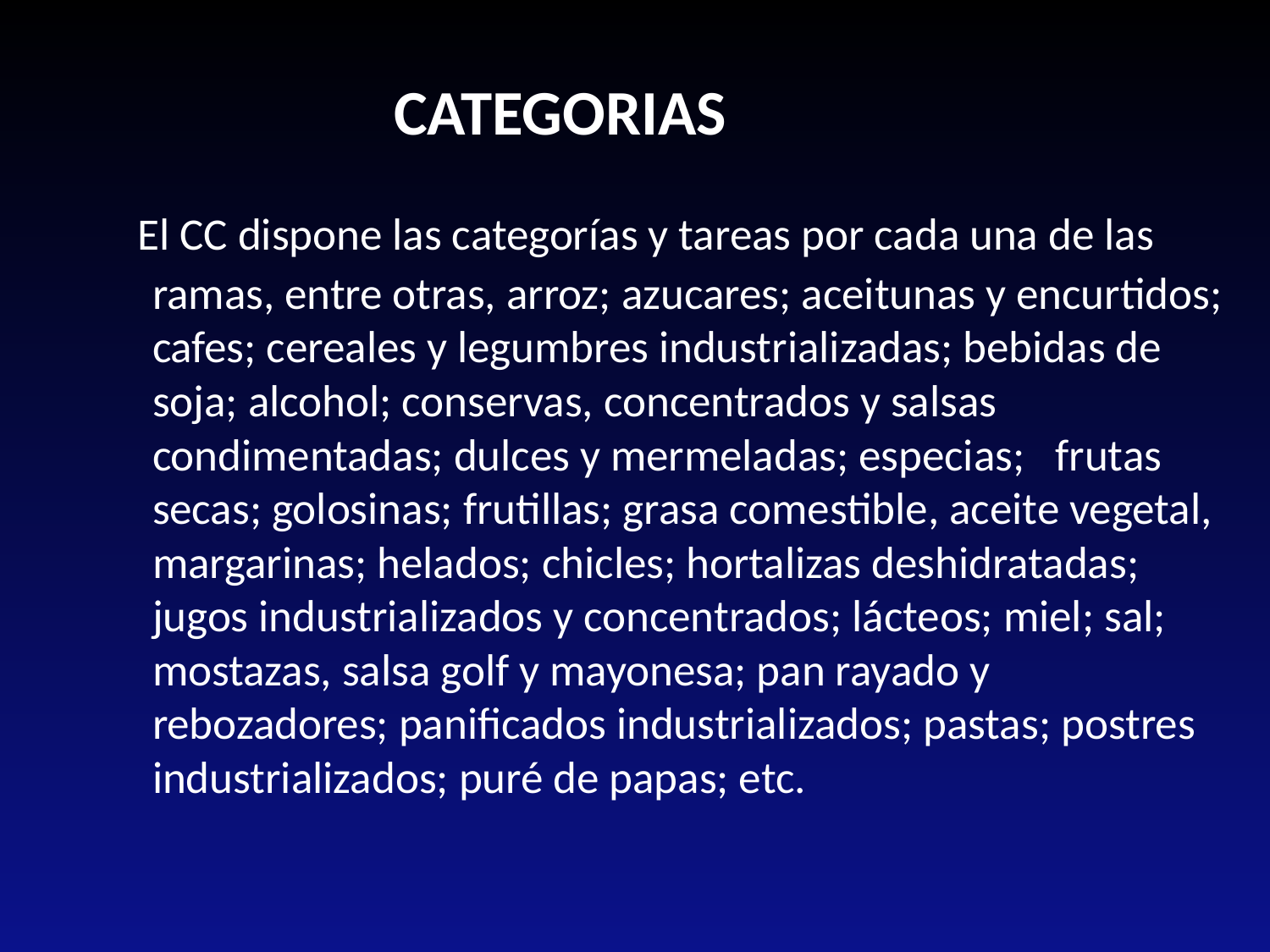

CATEGORIAS
  El CC dispone las categorías y tareas por cada una de las ramas, entre otras, arroz; azucares; aceitunas y encurtidos; cafes; cereales y legumbres industrializadas; bebidas de soja; alcohol; conservas, concentrados y salsas condimentadas; dulces y mermeladas; especias;   frutas secas; golosinas; frutillas; grasa comestible, aceite vegetal, margarinas; helados; chicles; hortalizas deshidratadas; jugos industrializados y concentrados; lácteos; miel; sal; mostazas, salsa golf y mayonesa; pan rayado y rebozadores; panificados industrializados; pastas; postres industrializados; puré de papas; etc.